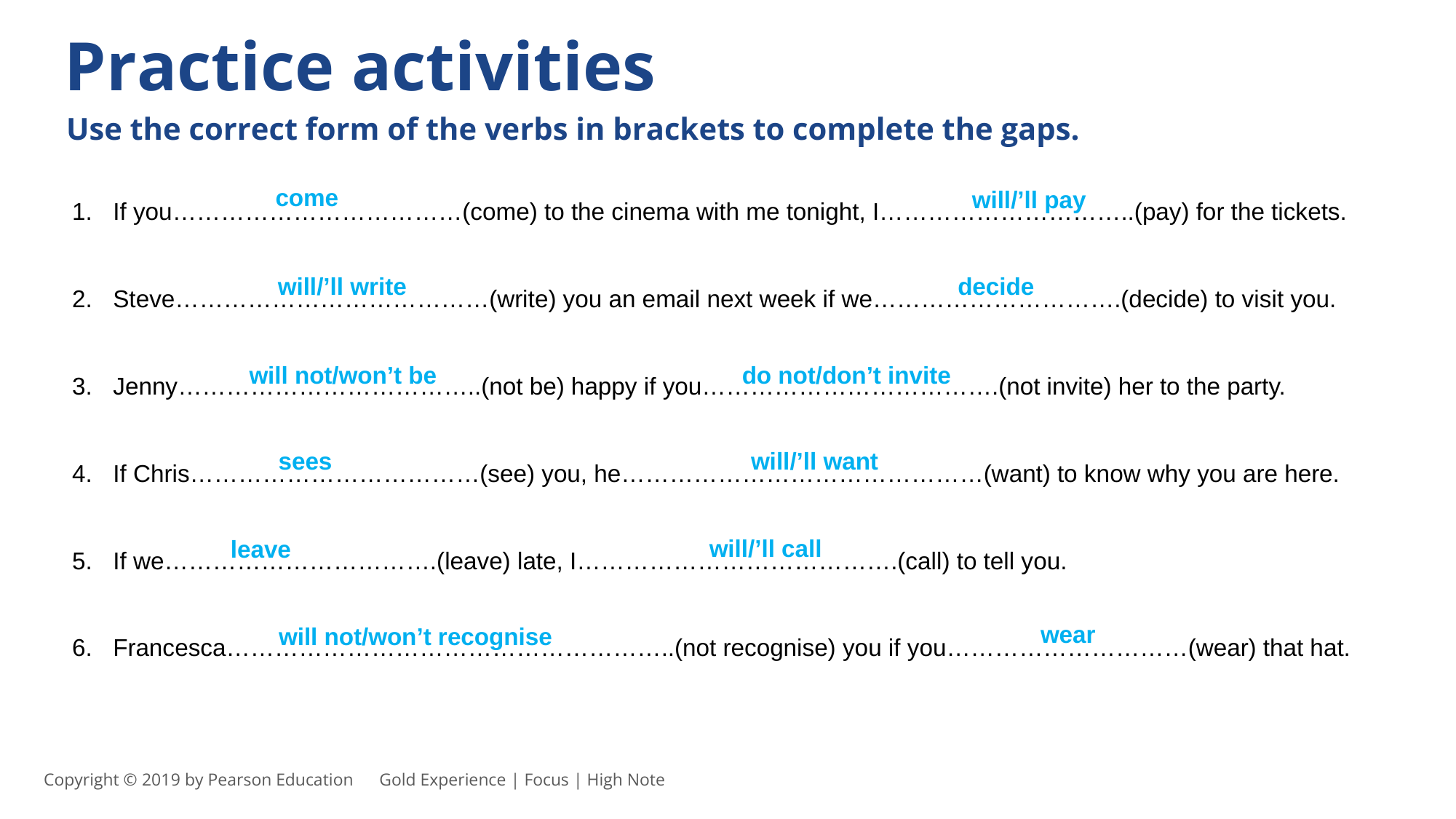

Practice activities
Use the correct form of the verbs in brackets to complete the gaps.
come
will/’ll pay
If you………………………………(come) to the cinema with me tonight, I…………………………..(pay) for the tickets.

Steve…………………………………(write) you an email next week if we………………………….(decide) to visit you.

Jenny………………………………..(not be) happy if you……………………………….(not invite) her to the party.

If Chris………………………………(see) you, he………………………………………(want) to know why you are here.

If we…………………………….(leave) late, I………………………………….(call) to tell you.

Francesca………………………………………………..(not recognise) you if you…………………………(wear) that hat.
will/’ll write
decide
will not/won’t be
do not/don’t invite
will/’ll want
sees

will/’ll call
leave

wear
will not/won’t recognise
Copyright © 2019 by Pearson Education      Gold Experience | Focus | High Note